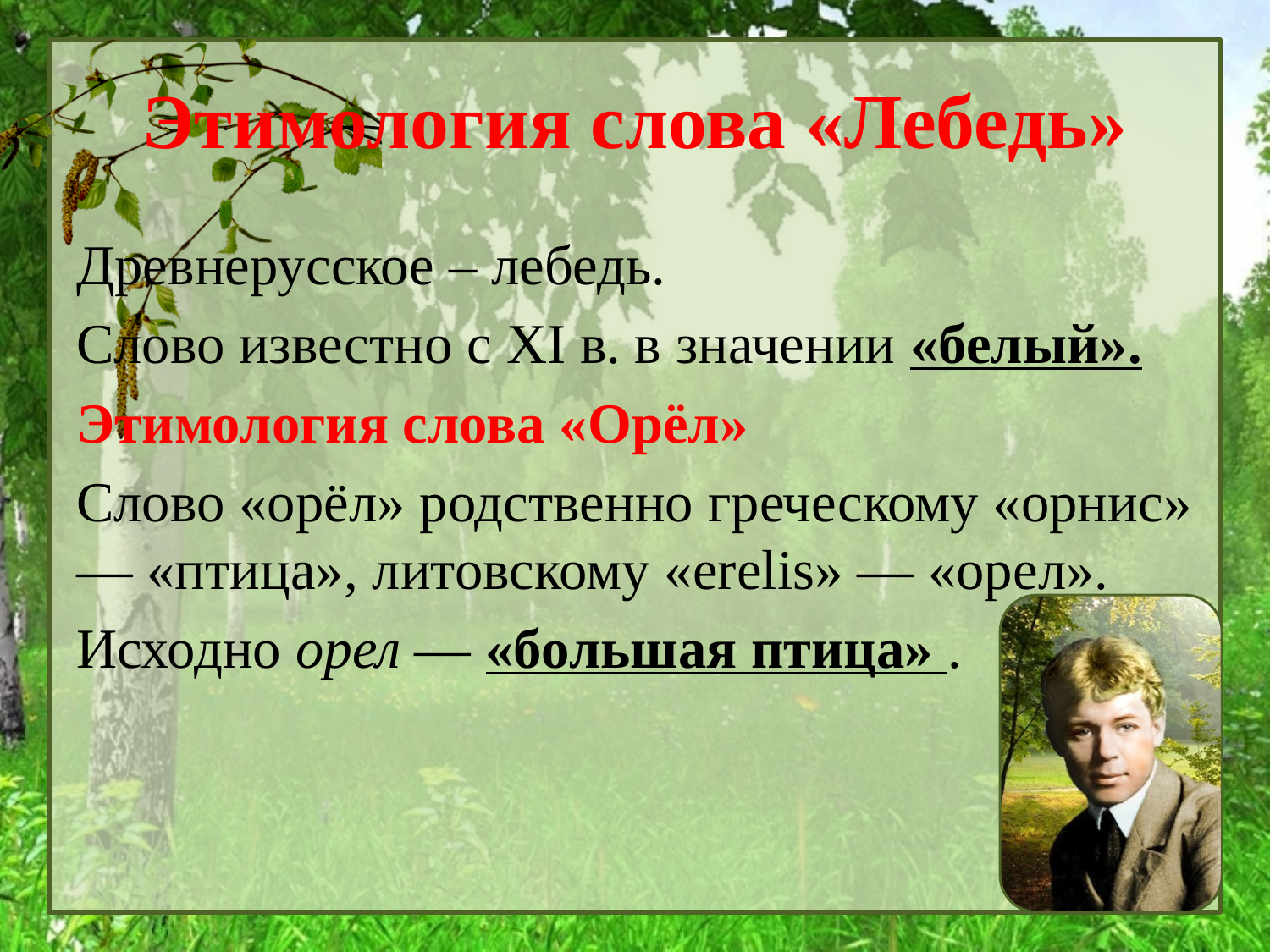

# Этимология слова «Лебедь»
Древнерусское – лебедь.
Слово известно с XI в. в значении «белый».
Этимология слова «Орёл»
Слово «орёл» родственно греческому «орнис» — «птица», литовскому «erelis» — «орел».
Исходно орел — «большая птица» .